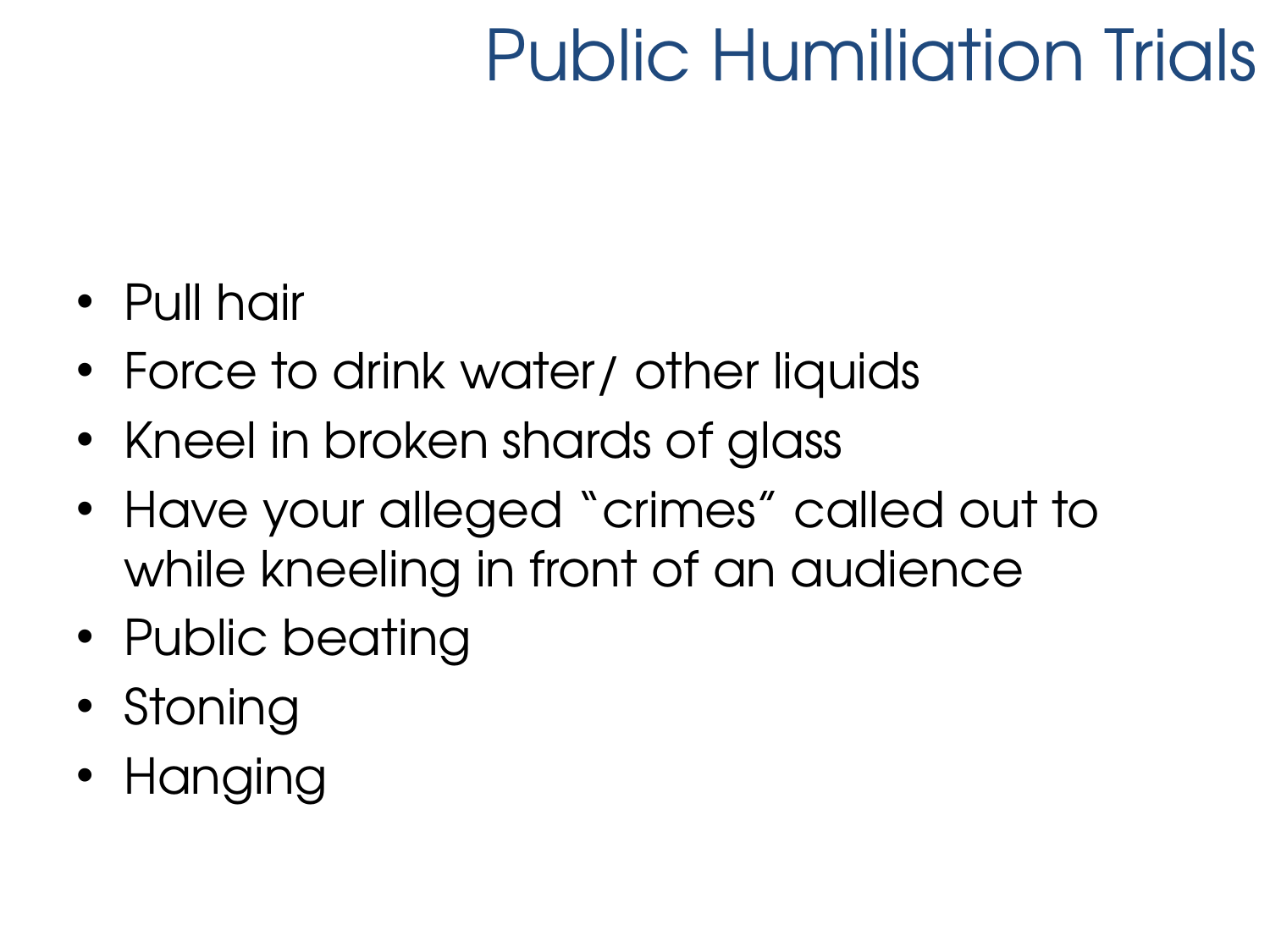

Public Humiliation Trials
Pull hair
Force to drink water/ other liquids
Kneel in broken shards of glass
Have your alleged “crimes” called out to while kneeling in front of an audience
Public beating
Stoning
Hanging